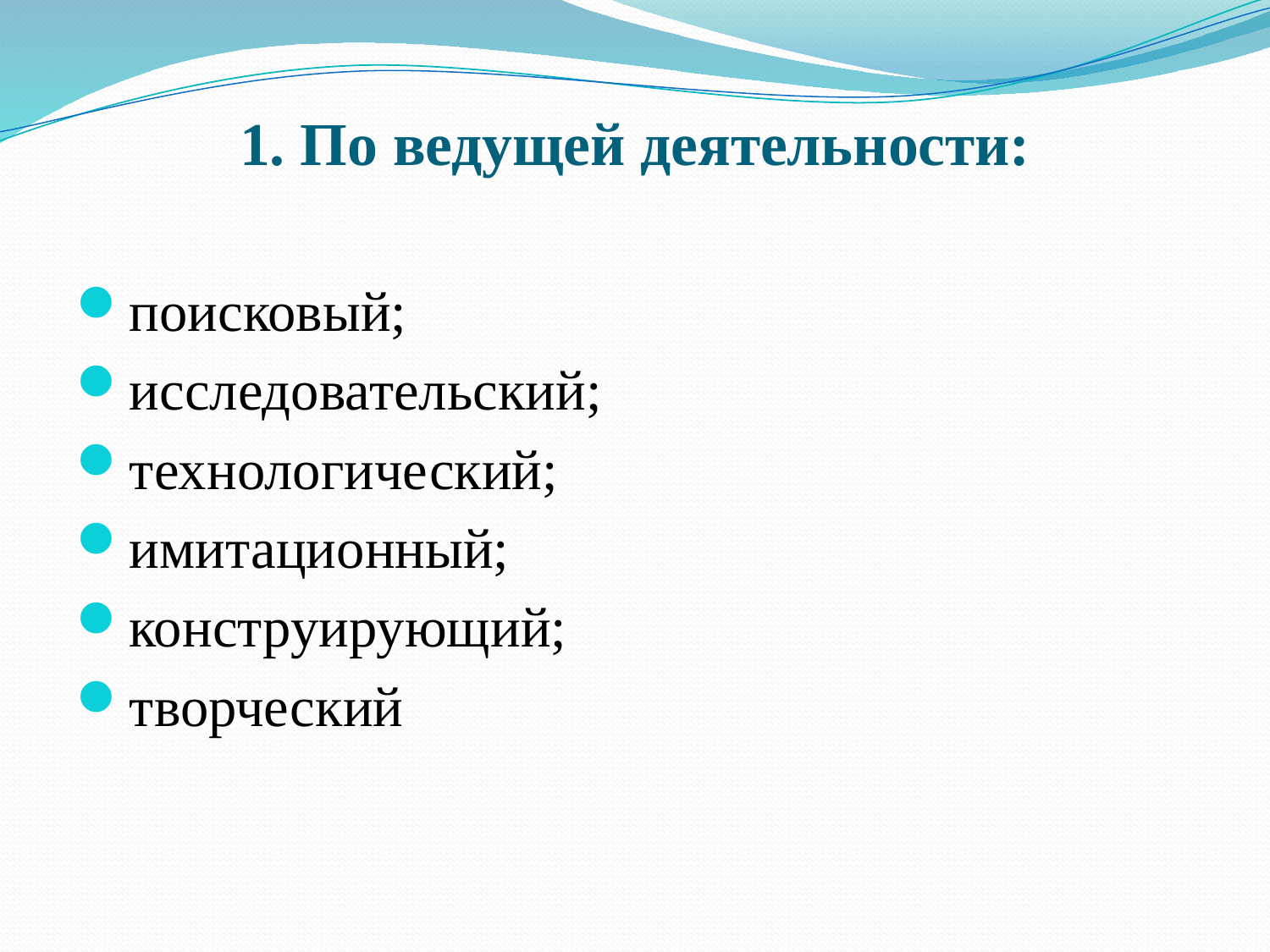

# 1. По ведущей деятельности:
поисковый;
исследовательский;
технологический;
имитационный;
конструирующий;
творческий